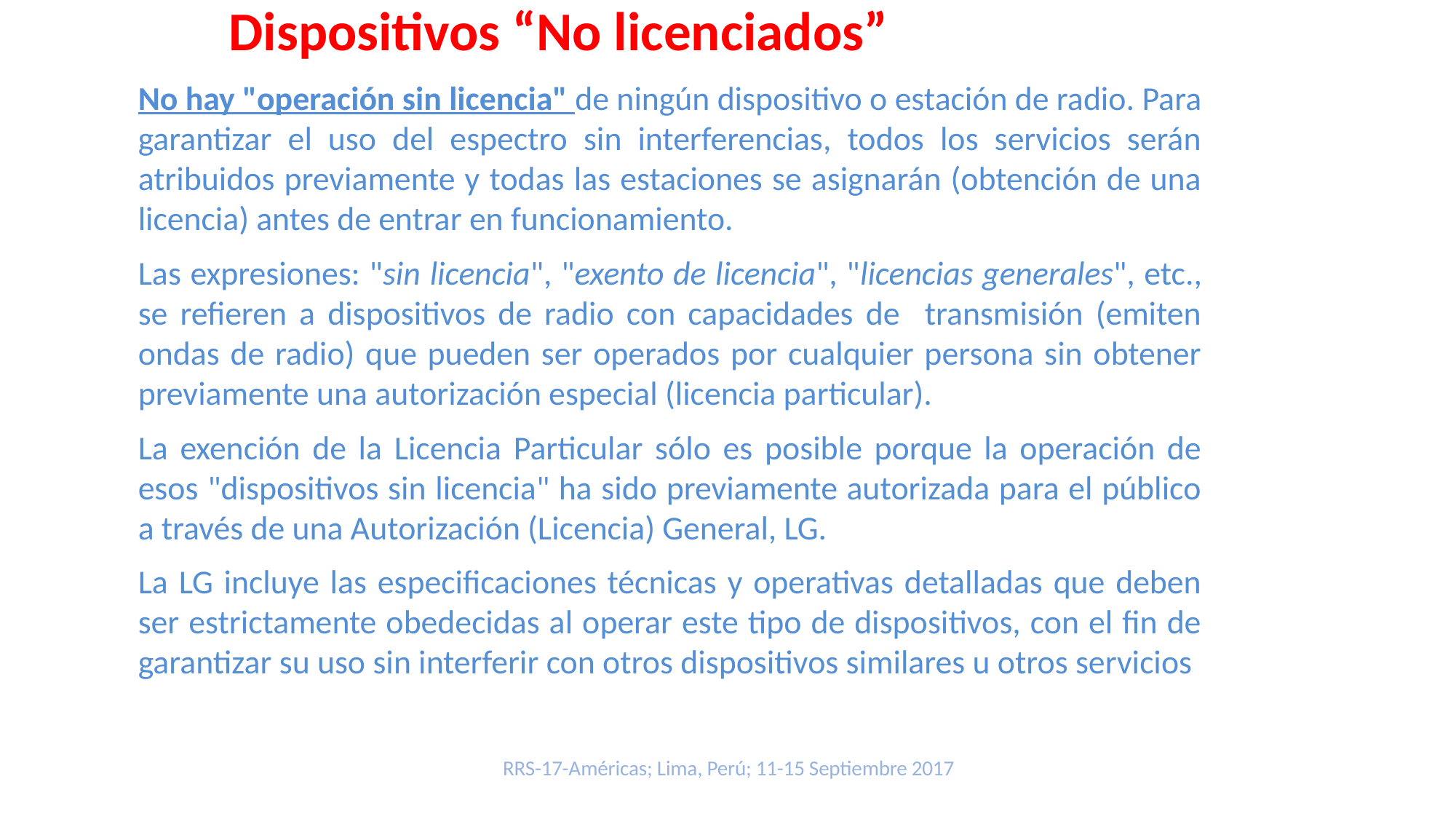

Dispositivos “No licenciados”
No hay "operación sin licencia" de ningún dispositivo o estación de radio. Para garantizar el uso del espectro sin interferencias, todos los servicios serán atribuidos previamente y todas las estaciones se asignarán (obtención de una licencia) antes de entrar en funcionamiento.

Las expresiones: "sin licencia", "exento de licencia", "licencias generales", etc., se refieren a dispositivos de radio con capacidades de  transmisión (emiten ondas de radio) que pueden ser operados por cualquier persona sin obtener previamente una autorización especial (licencia particular).

La exención de la Licencia Particular sólo es posible porque la operación de esos "dispositivos sin licencia" ha sido previamente autorizada para el público a través de una Autorización (Licencia) General, LG.

La LG incluye las especificaciones técnicas y operativas detalladas que deben ser estrictamente obedecidas al operar este tipo de dispositivos, con el fin de garantizar su uso sin interferir con otros dispositivos similares u otros servicios
RRS-17-Américas; Lima, Perú; 11-15 Septiembre 2017